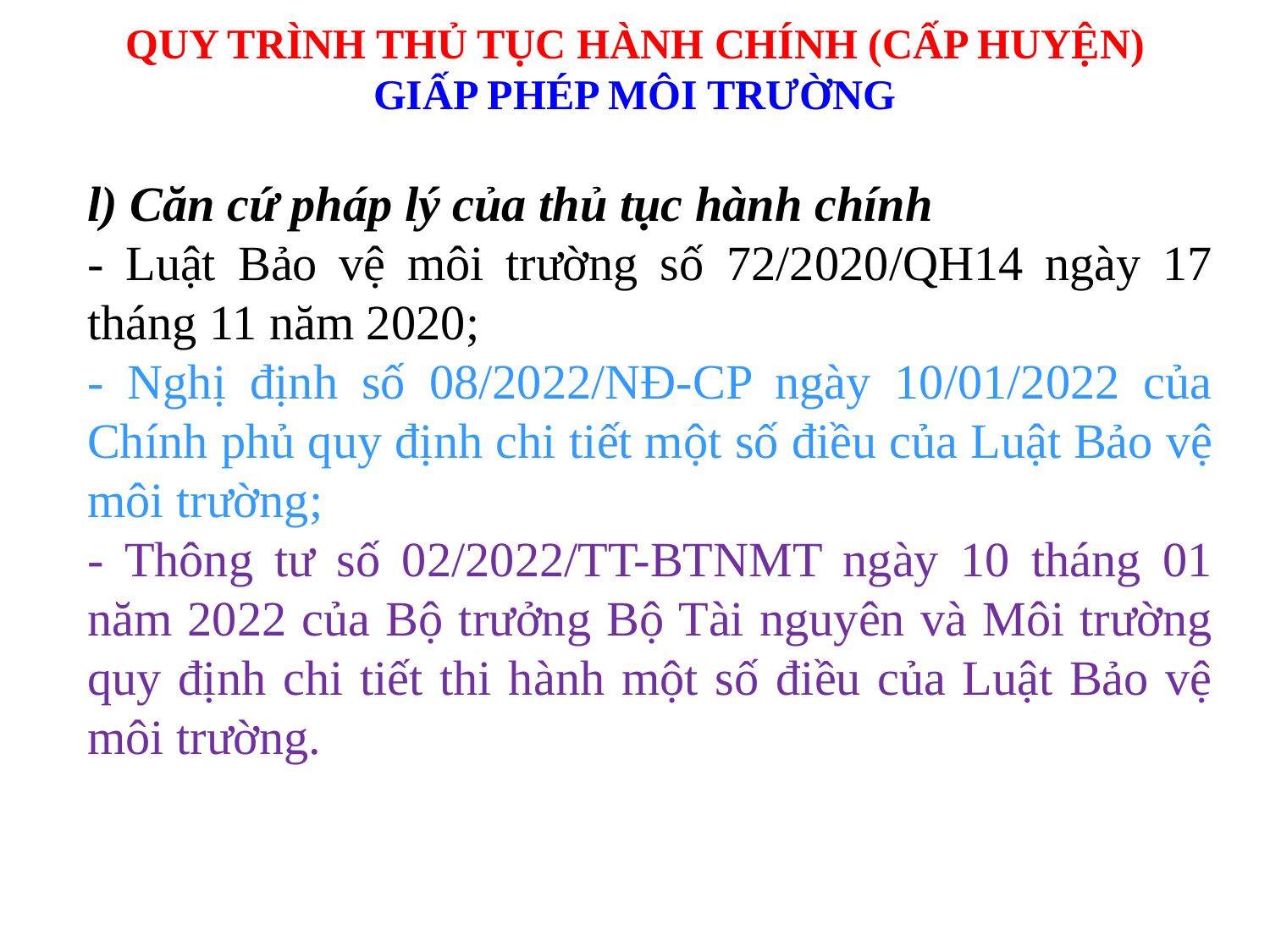

QUY TRÌNH THỦ TỤC HÀNH CHÍNH (CẤP HUYỆN)
GIẤP PHÉP MÔI TRƯỜNG
l) Căn cứ pháp lý của thủ tục hành chính
- Luật Bảo vệ môi trường số 72/2020/QH14 ngày 17 tháng 11 năm 2020;
- Nghị định số 08/2022/NĐ-CP ngày 10/01/2022 của Chính phủ quy định chi tiết một số điều của Luật Bảo vệ môi trường;
- Thông tư số 02/2022/TT-BTNMT ngày 10 tháng 01 năm 2022 của Bộ trưởng Bộ Tài nguyên và Môi trường quy định chi tiết thi hành một số điều của Luật Bảo vệ môi trường.